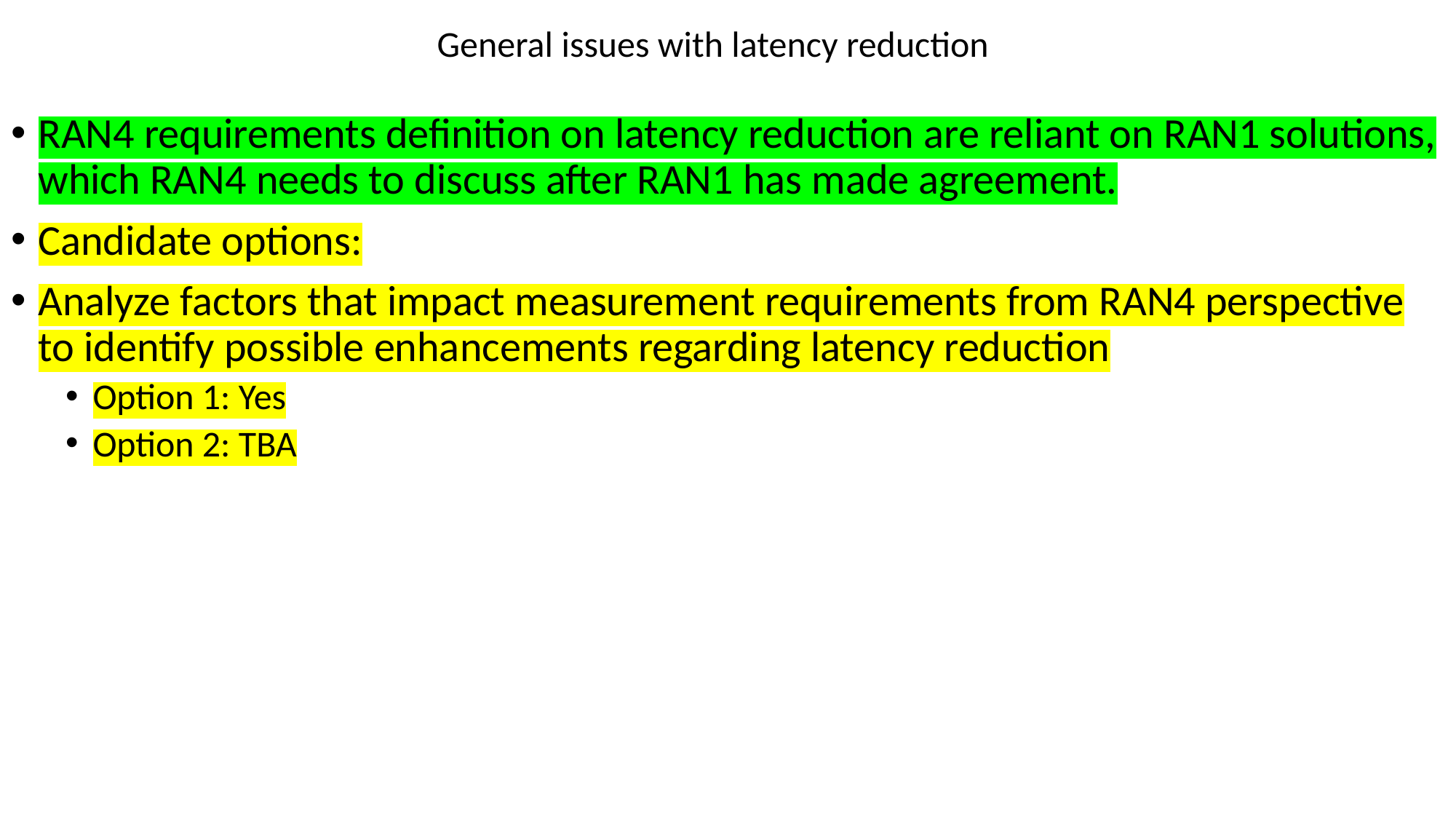

# General issues with latency reduction
RAN4 requirements definition on latency reduction are reliant on RAN1 solutions, which RAN4 needs to discuss after RAN1 has made agreement.
Candidate options:
Analyze factors that impact measurement requirements from RAN4 perspective to identify possible enhancements regarding latency reduction
Option 1: Yes
Option 2: TBA